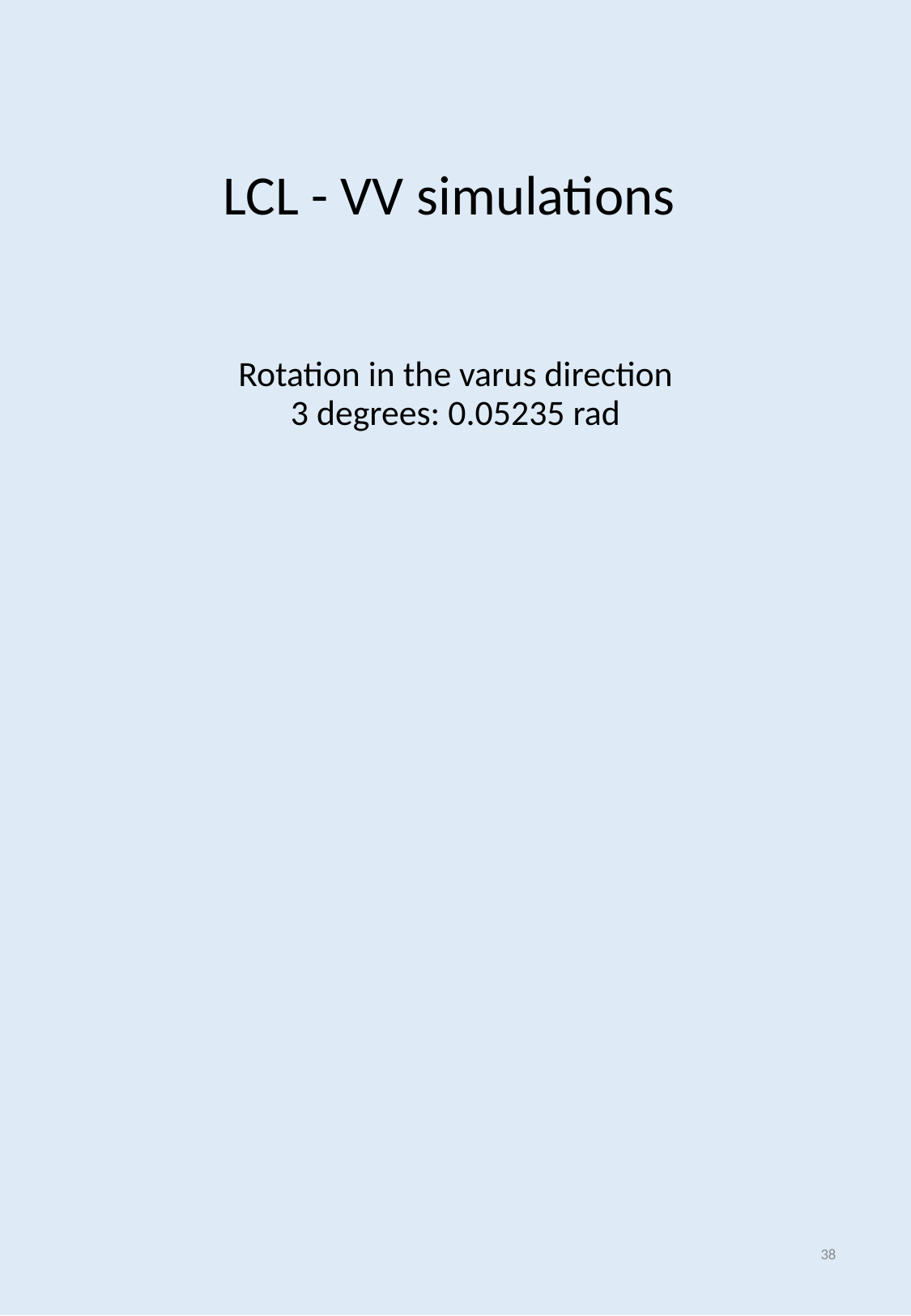

# LCL - VV simulations
Rotation in the varus direction
3 degrees: 0.05235 rad
38